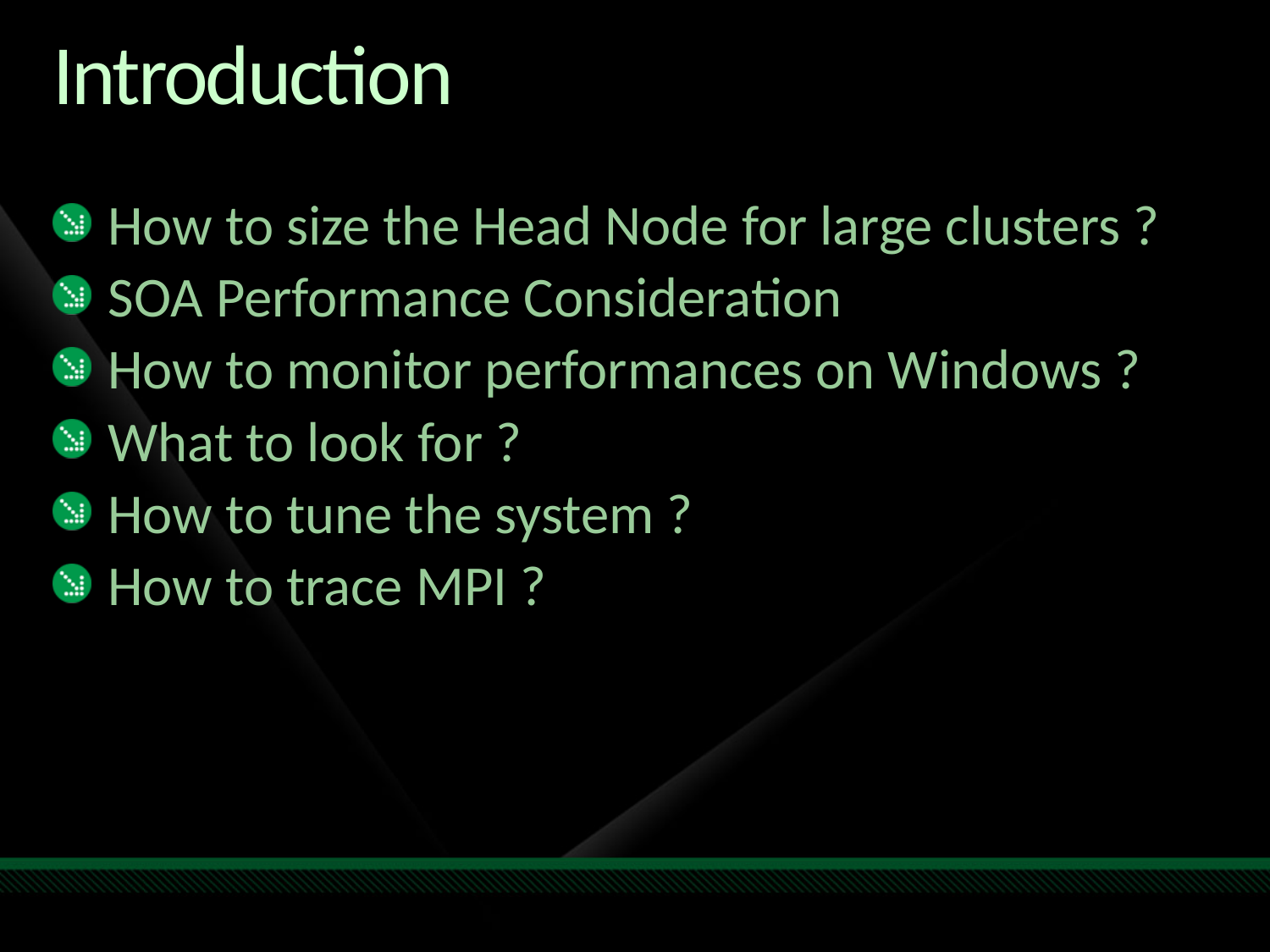

# Introduction
How to size the Head Node for large clusters ?
SOA Performance Consideration
How to monitor performances on Windows ?
What to look for ?
How to tune the system ?
How to trace MPI ?